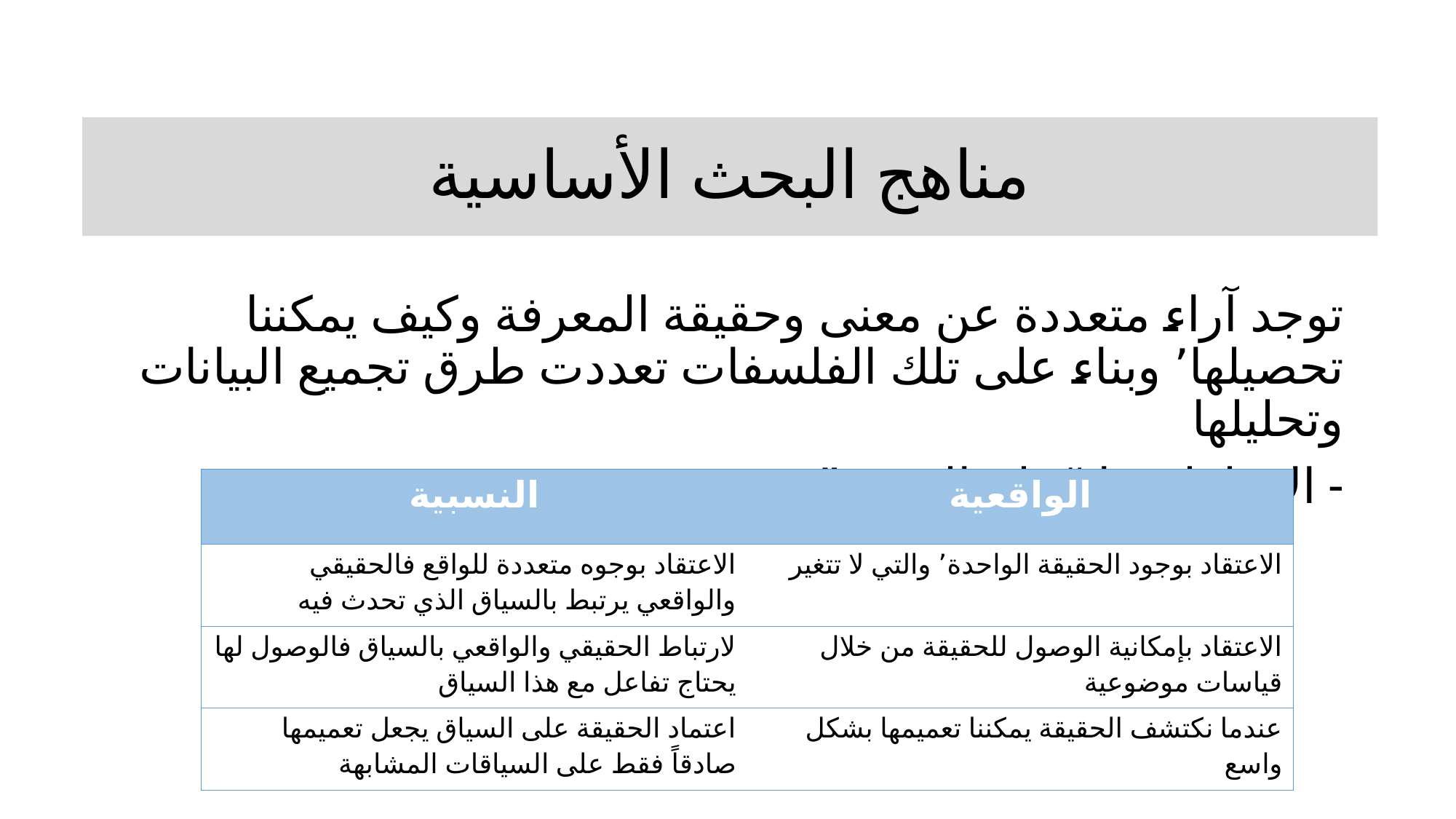

# مناهج البحث الأساسية

توجد آراء متعددة عن معنى وحقيقة المعرفة وكيف يمكننا تحصيلها٬ وبناء على تلك الفلسفات تعددت طرق تجميع البيانات وتحليلها
الانطولوجيا “علم الوجود”: فلسفلتك حول الواقع٬ هل تعتقد بوجود الحقائق!

| النسبية | الواقعية |
| --- | --- |
| الاعتقاد بوجوه متعددة للواقع فالحقيقي والواقعي يرتبط بالسياق الذي تحدث فيه | الاعتقاد بوجود الحقيقة الواحدة٬ والتي لا تتغير |
| لارتباط الحقيقي والواقعي بالسياق فالوصول لها يحتاج تفاعل مع هذا السياق | الاعتقاد بإمكانية الوصول للحقيقة من خلال قياسات موضوعية |
| اعتماد الحقيقة على السياق يجعل تعميمها صادقاً فقط على السياقات المشابهة | عندما نكتشف الحقيقة يمكننا تعميمها بشكل واسع |